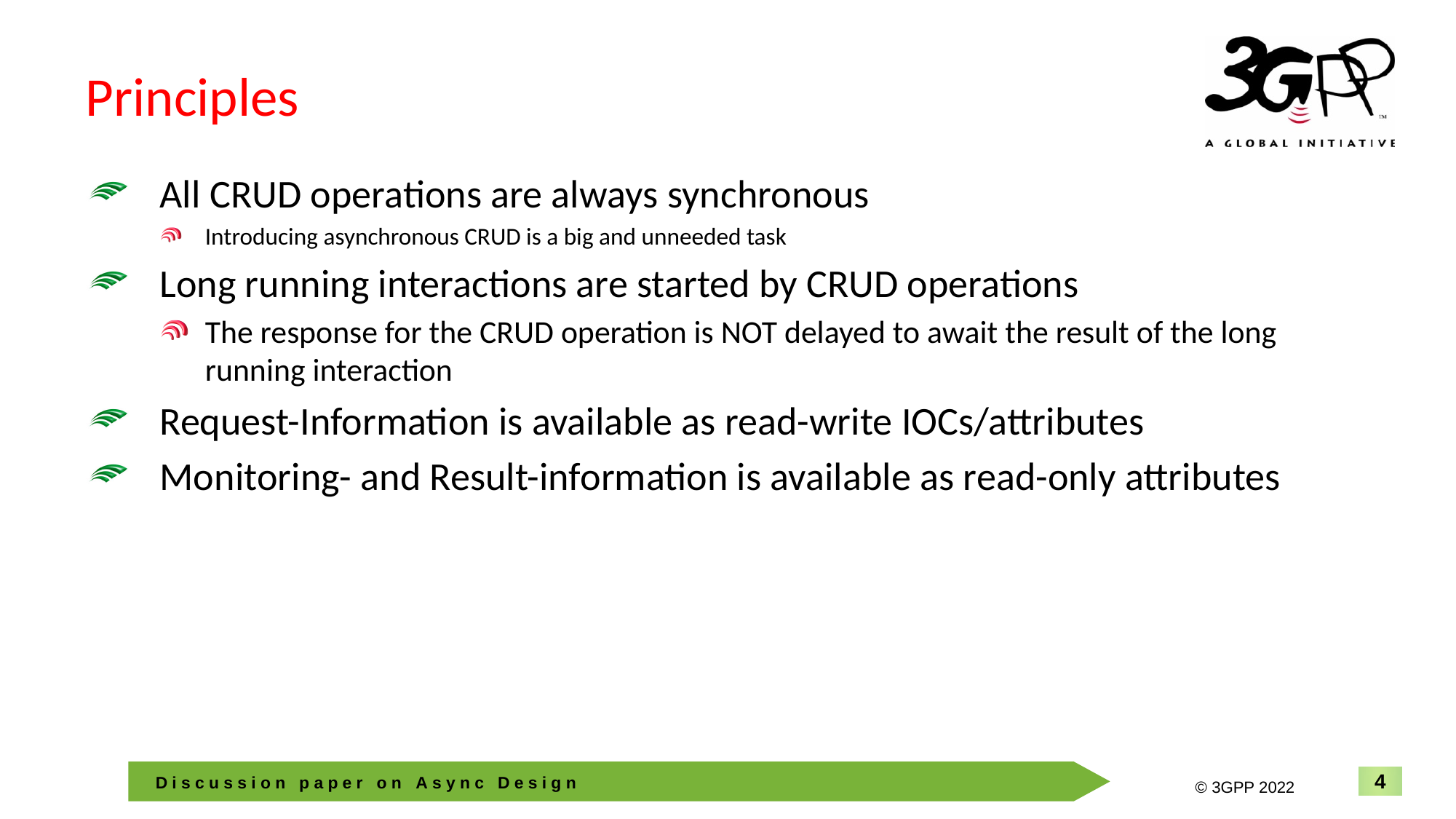

# Principles
All CRUD operations are always synchronous
Introducing asynchronous CRUD is a big and unneeded task
Long running interactions are started by CRUD operations
The response for the CRUD operation is NOT delayed to await the result of the long running interaction
Request-Information is available as read-write IOCs/attributes
Monitoring- and Result-information is available as read-only attributes